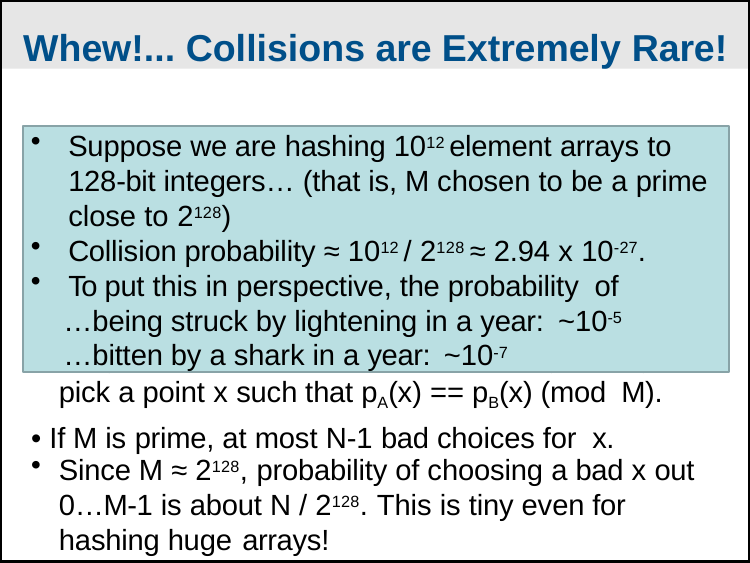

Whew!... Collisions are Extremely Rare!
Suppose we are hashing 1012 element arrays to  128-bit integers… (that is, M chosen to be a prime  close to 2128)
Collision probability ≈ 1012 / 2128 ≈ 2.94 x 10-27.
To put this in perspective, the probability of
…being struck by lightening in a year: ~10-5
…bitten by a shark in a year: ~10-7
• Suppose we hash down to a 128-bit integer using
a polynomial hash function:
pA(x) = A[0] + A[1] x + A[2] x2 + … + A[N-1] xN-1
pB(x) = B[0] + B[1] x + B[2] x2 + … + B[N-1] xN-1
• We get the same hash if we are unlucky enough to  pick a point x such that pA(x) == pB(x) (mod M).
• If M is prime, at most N-1 bad choices for x.
Since M ≈ 2128, probability of choosing a bad x out  0…M-1 is about N / 2128. This is tiny even for  hashing huge arrays!